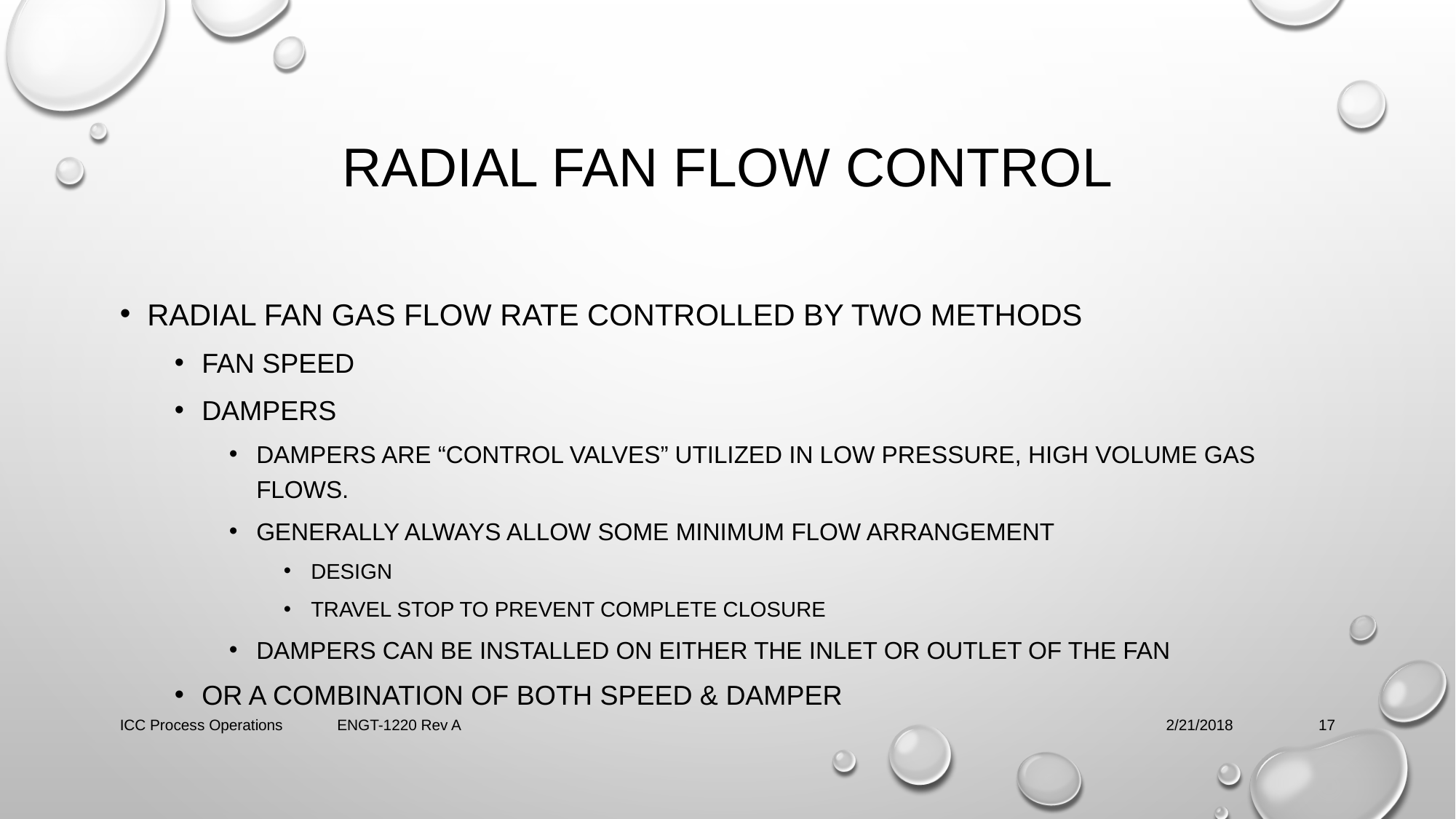

# radial Fan flow control
Radial Fan Gas flow rate controlled by two methods
Fan speed
Dampers
Dampers are “control valves” utilized in low pressure, high volume gas flows.
generally always allow some minimum flow arrangement
Design
Travel stop to prevent complete closure
Dampers can be installed on either the inlet or outlet of the fan
Or a combination of both Speed & Damper

ICC Process Operations             ENGT-1220 Rev A
2/21/2018
17